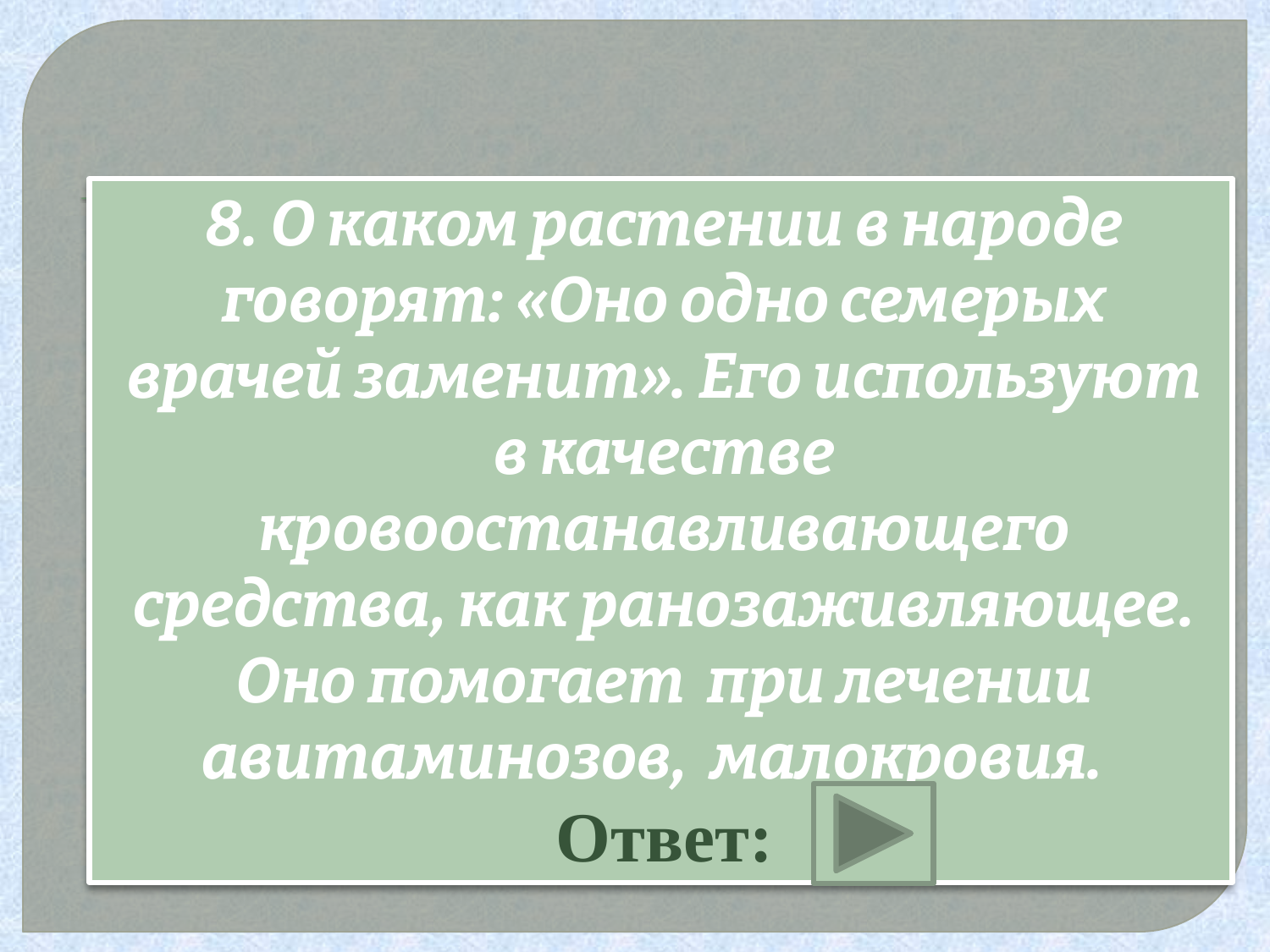

# 8. О каком растении в народе говорят: «Оно одно семерых врачей заменит». Его используют в качестве кровоостанавливающего средства, как ранозаживляющее. Оно помогает  при лечении авитаминозов,  малокровия. Ответ: